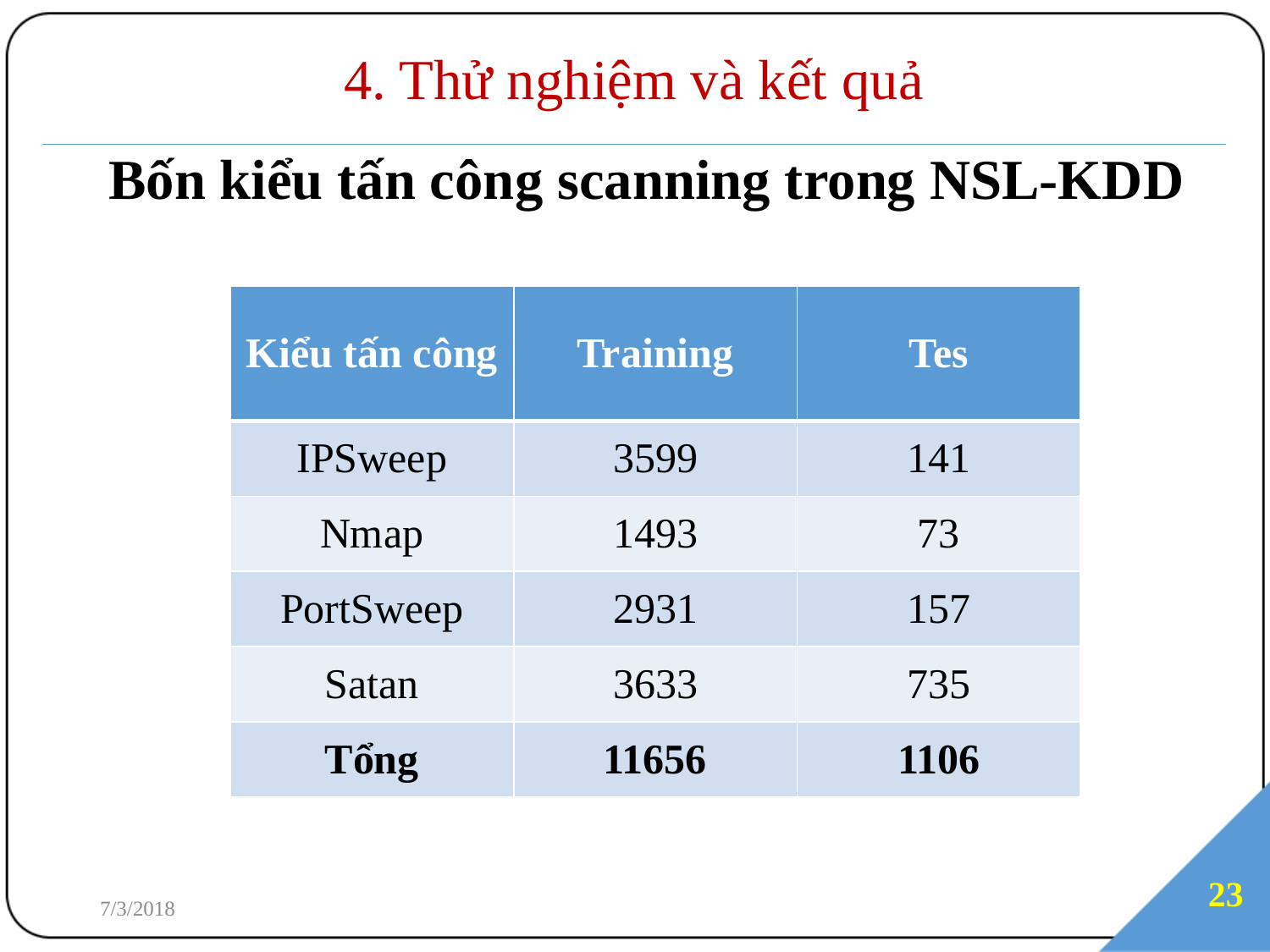

# 4. Thử nghiệm và kết quả
Bốn kiểu tấn công scanning trong NSL-KDD

| Kiểu tấn công | Training | Tes |
| --- | --- | --- |
| IPSweep | 3599 | 141 |
| Nmap | 1493 | 73 |
| PortSweep | 2931 | 157 |
| Satan | 3633 | 735 |
| Tổng | 11656 | 1106 |
23
7/3/2018